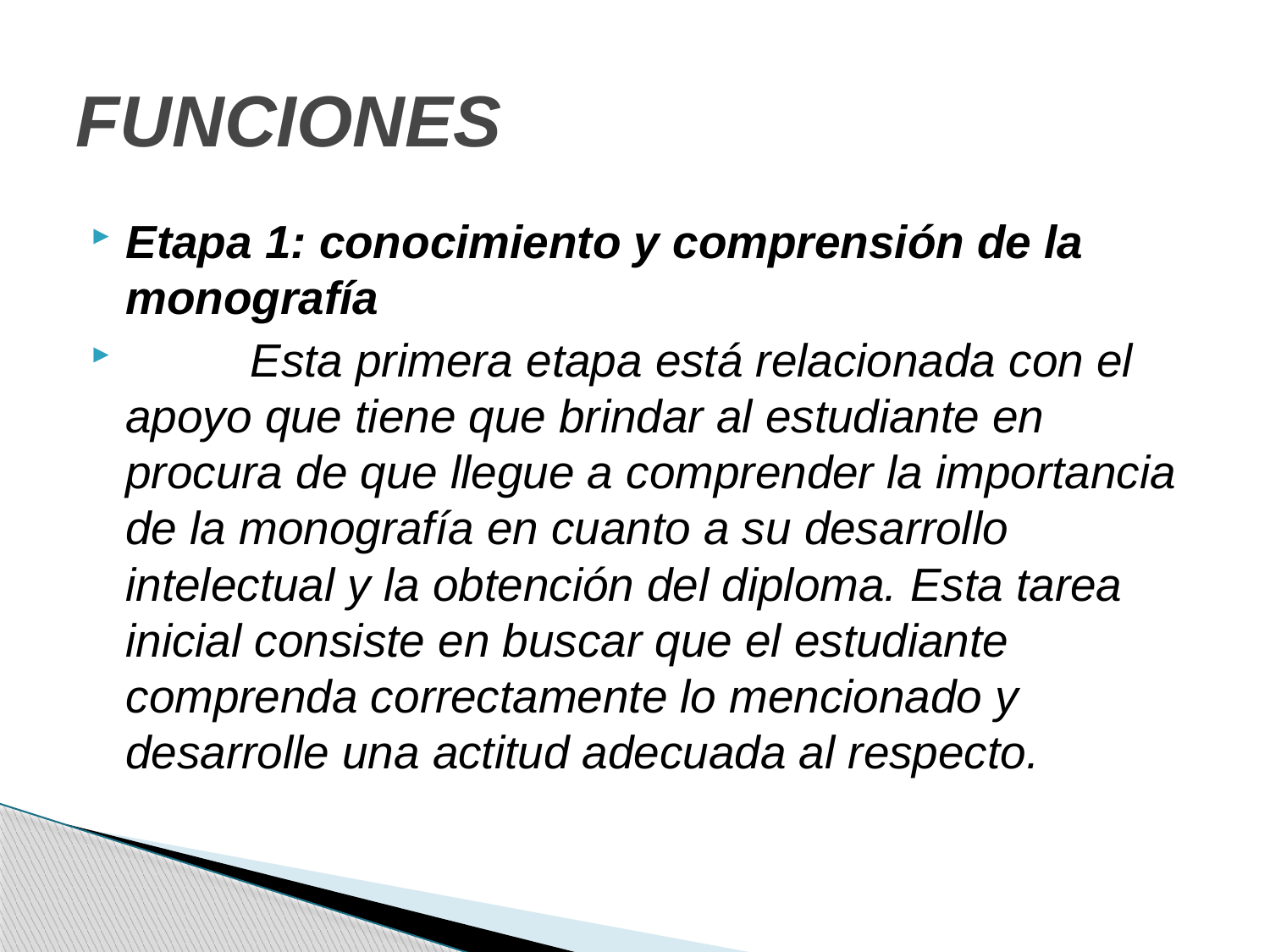

# FUNCIONES
Etapa 1: conocimiento y comprensión de la monografía
	Esta primera etapa está relacionada con el apoyo que tiene que brindar al estudiante en procura de que llegue a comprender la importancia de la monografía en cuanto a su desarrollo intelectual y la obtención del diploma. Esta tarea inicial consiste en buscar que el estudiante comprenda correctamente lo mencionado y desarrolle una actitud adecuada al respecto.